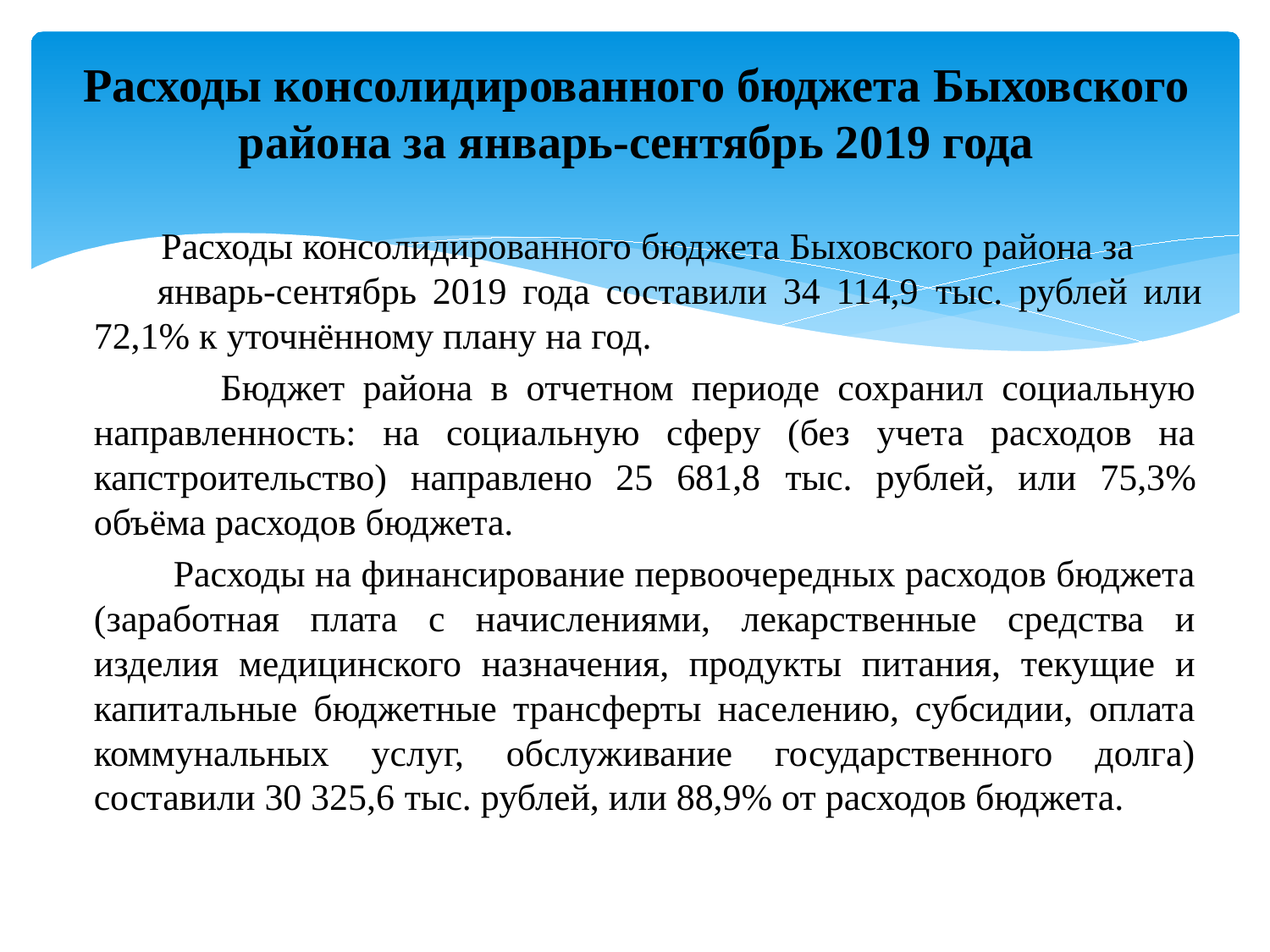

# Расходы консолидированного бюджета Быховского района за январь-сентябрь 2019 года
       Расходы консолидированного бюджета Быховского района за            январь-сентябрь 2019 года составили 34 114,9 тыс. рублей или 72,1% к уточнённому плану на год.
       Бюджет района в отчетном периоде сохранил социальную направленность: на социальную сферу (без учета расходов на капстроительство) направлено 25 681,8 тыс. рублей, или 75,3% объёма расходов бюджета.
        Расходы на финансирование первоочередных расходов бюджета (заработная плата с начислениями, лекарственные средства и изделия медицинского назначения, продукты питания, текущие и капитальные бюджетные трансферты населению, субсидии, оплата коммунальных услуг, обслуживание государственного долга) составили 30 325,6 тыс. рублей, или 88,9% от расходов бюджета.